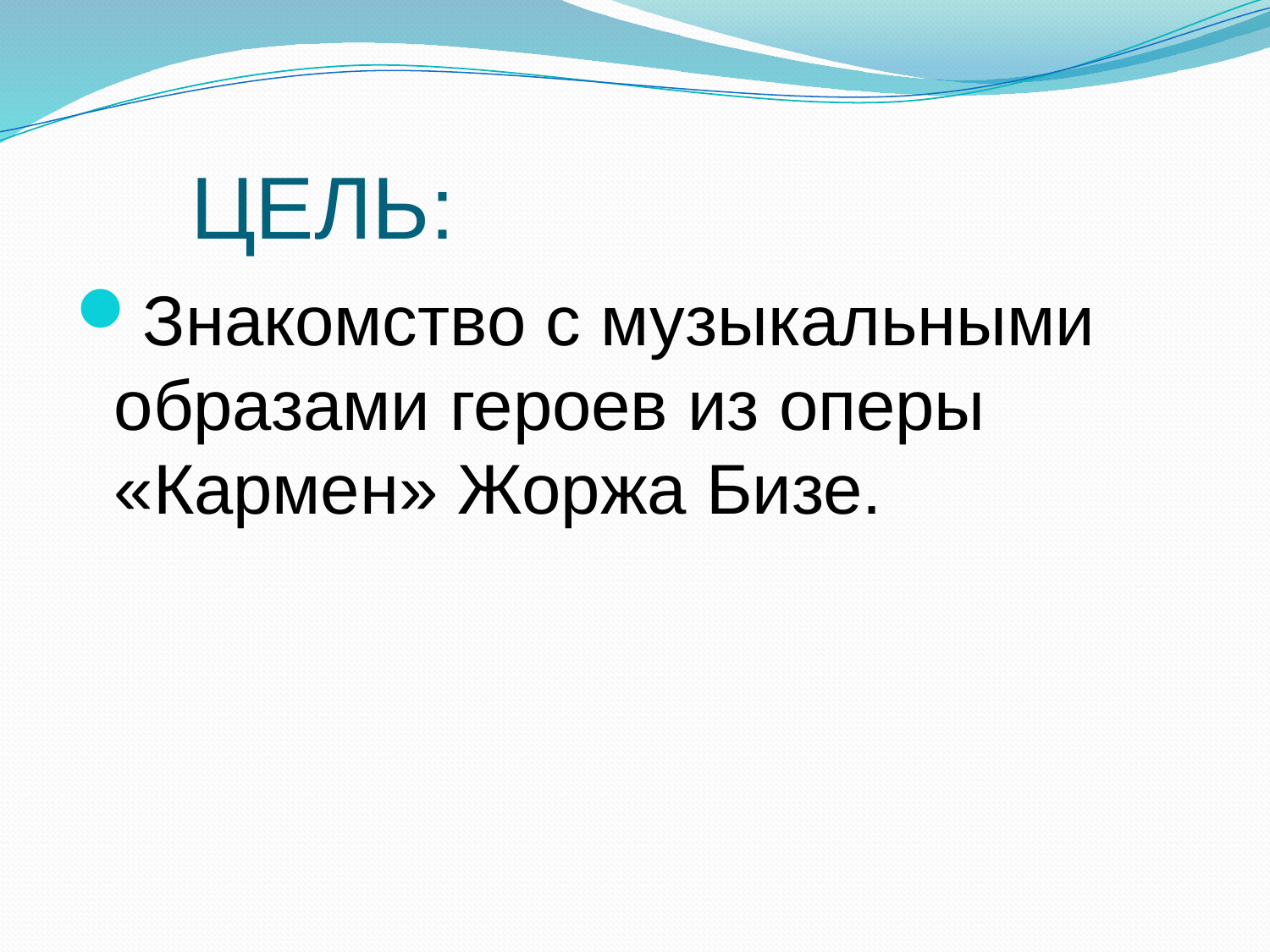

# ЦЕЛЬ:
Знакомство с музыкальными образами героев из оперы «Кармен» Жоржа Бизе.